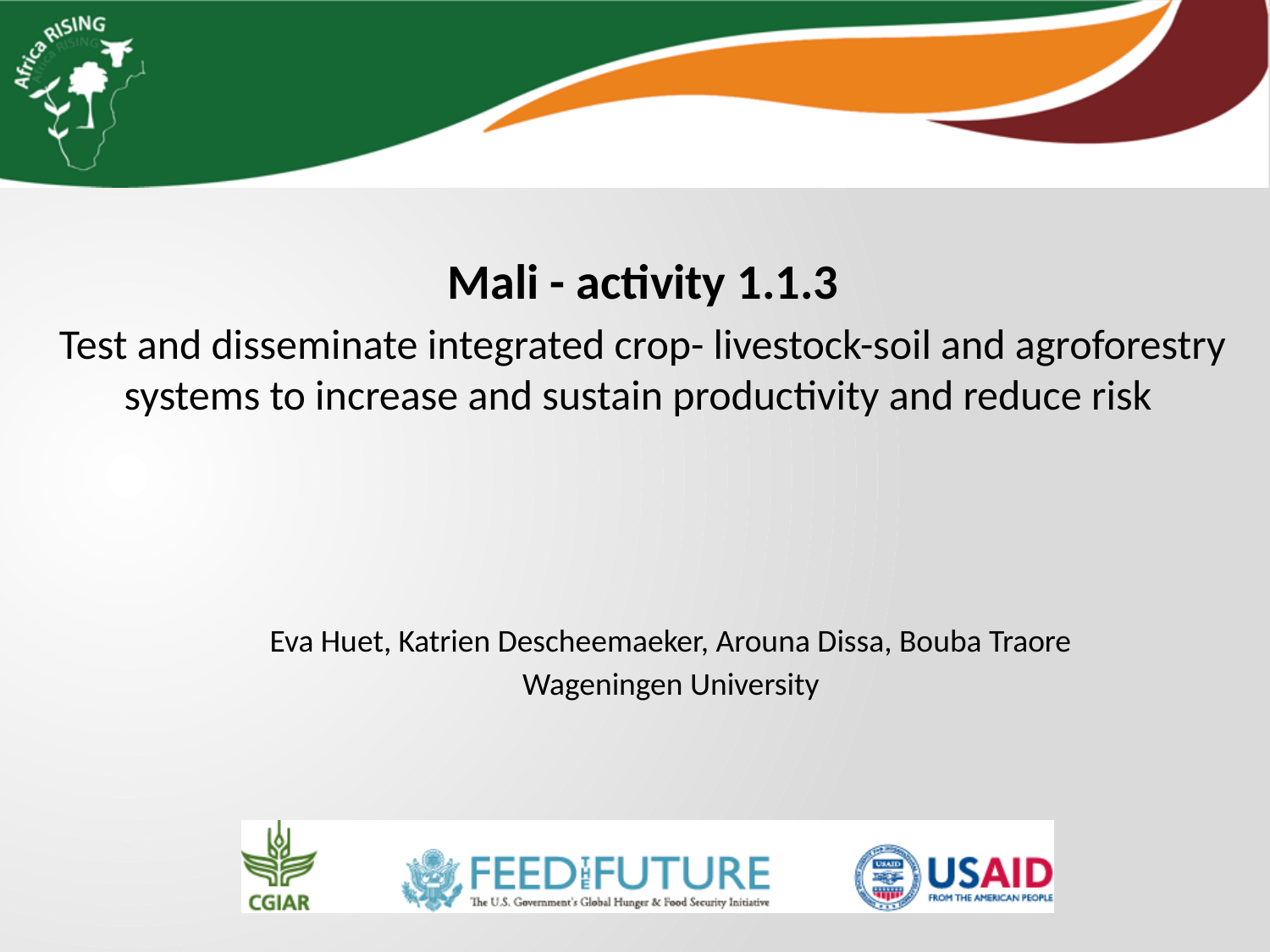

Mali - activity 1.1.3
Test and disseminate integrated crop- livestock-soil and agroforestry systems to increase and sustain productivity and reduce risk
Eva Huet, Katrien Descheemaeker, Arouna Dissa, Bouba Traore
Wageningen University